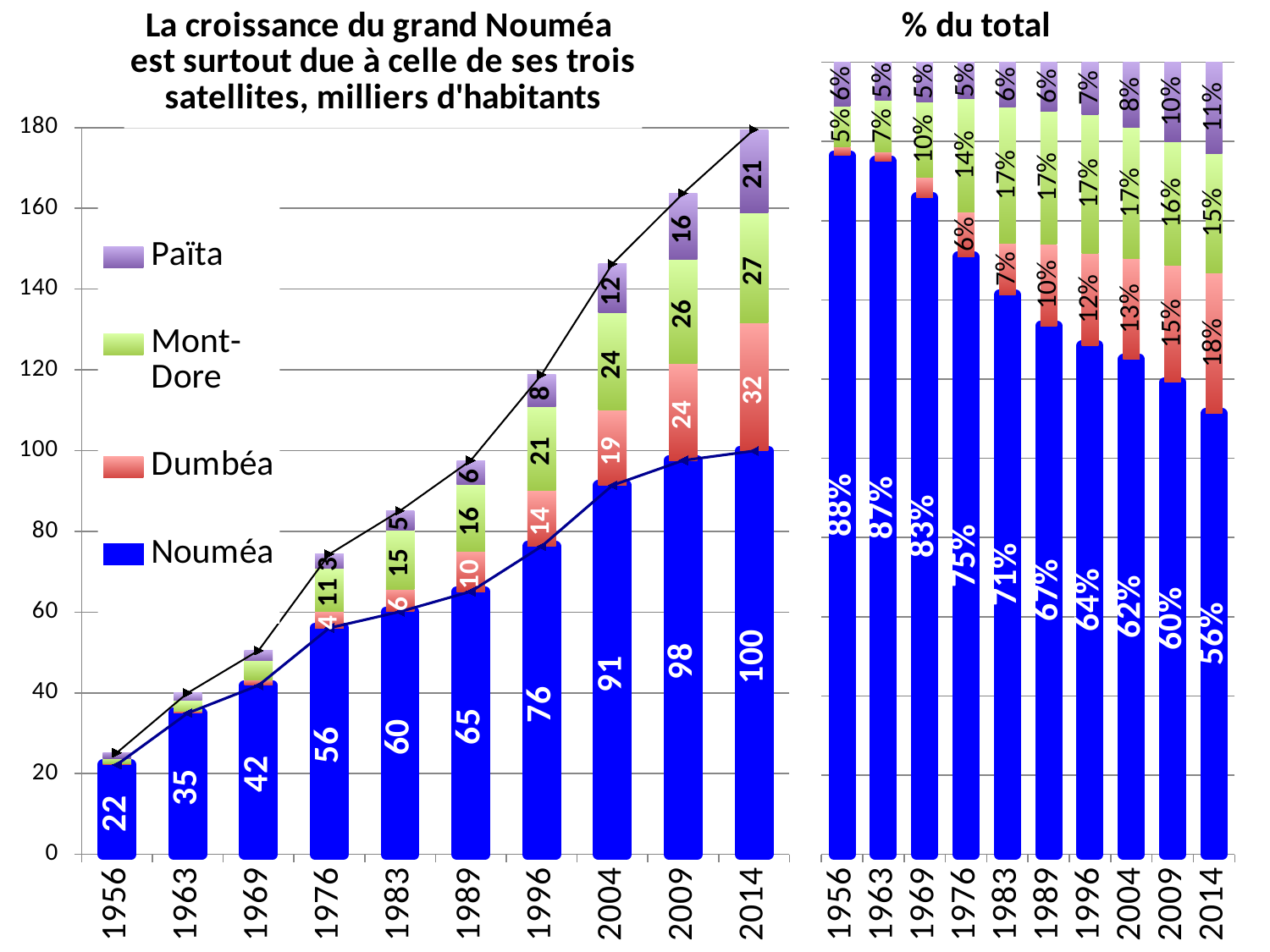

### Chart: La croissance du grand Nouméa
est surtout due à celle de ses trois satellites, milliers d'habitants

| Category | Nouméa | Dumbéa | Mont-Dore | Païta | Grand Nouméa | Nouméa |
|---|---|---|---|---|---|---|
| 1956.0 | 22.235 | 0.284 | 1.288 | 1.397 | 25.204 | 22.235 |
| 1963.0 | 34.99 | 0.463 | 2.64 | 1.903 | 39.996 | 34.99 |
| 1969.0 | 41.853 | 1.304 | 4.809 | 2.522 | 50.488 | 41.853 |
| 1976.0 | 56.078 | 4.191 | 10.659 | 3.407 | 74.33500000000001 | 56.078 |
| 1983.0 | 60.112 | 5.538 | 14.614 | 4.834 | 85.09800000000001 | 60.112 |
| 1989.0 | 65.11 | 10.052 | 16.37 | 6.049 | 97.581 | 65.11 |
| 1996.0 | 76.293 | 13.888 | 20.78 | 7.861999999999996 | 118.823 | 76.293 |
| 2004.0 | 91.386 | 18.602 | 24.195 | 12.062 | 146.245 | 91.386 |
| 2009.0 | 97.57899999999998 | 24.103 | 25.683 | 16.358 | 163.723 | 97.57899999999998 |
| 2014.0 | 99.926 | 31.812 | 27.155 | 20.616 | 179.509 | 99.926 |

### Chart: % du total

| Category | Nouméa | Dumbéa | Mont-Dore | Païta |
|---|---|---|---|---|
| 1956.0 | 0.882201237898746 | 0.0112680526900492 | 0.0511029995238851 | 0.0554277098873195 |
| 1963.0 | 0.874837483748375 | 0.0115761576157616 | 0.066006600660066 | 0.0475797579757976 |
| 1969.0 | 0.828969260022183 | 0.0258279195056251 | 0.0952503565203613 | 0.0499524639518301 |
| 1976.0 | 0.754395641353333 | 0.0563799017959238 | 0.143391403780184 | 0.0458330530705589 |
| 1983.0 | 0.706385578979529 | 0.0650779101741521 | 0.171731415544431 | 0.0568050953018872 |
| 1989.0 | 0.667240548877343 | 0.103011856816388 | 0.167758067656613 | 0.0619895266496551 |
| 1996.0 | 0.642072662699982 | 0.116879728672058 | 0.174881967295894 | 0.0661656413320653 |
| 2004.0 | 0.624882901979555 | 0.127197511026018 | 0.165441553557387 | 0.0824780334370406 |
| 2009.0 | 0.596000561924714 | 0.147218167270329 | 0.156868613450767 | 0.0999126573541897 |
| 2014.0 | 0.556662897124935 | 0.177216741221889 | 0.151273752290971 | 0.114846609362205 |